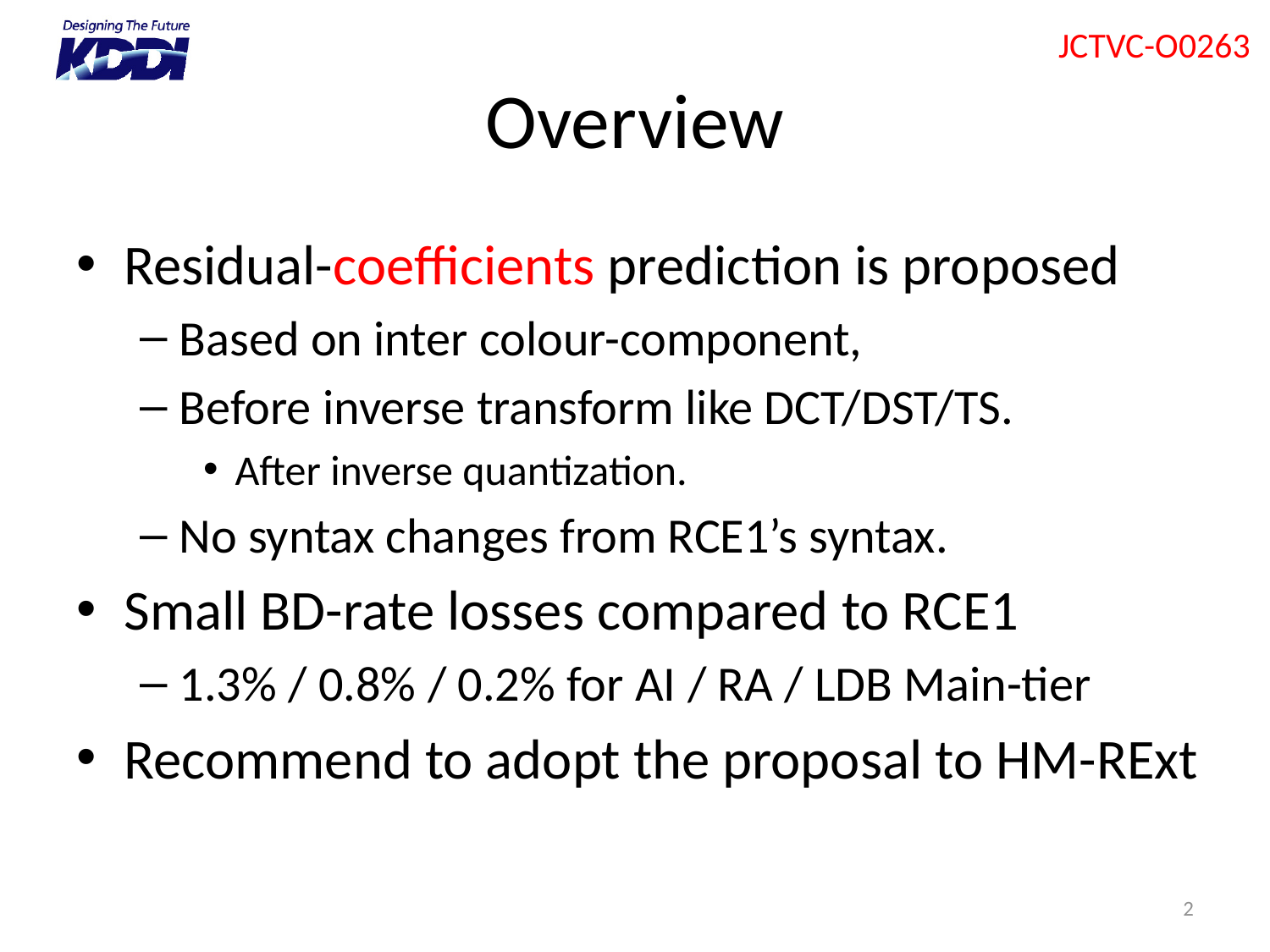

# Overview
Residual-coefficients prediction is proposed
Based on inter colour-component,
Before inverse transform like DCT/DST/TS.
After inverse quantization.
No syntax changes from RCE1’s syntax.
Small BD-rate losses compared to RCE1
1.3% / 0.8% / 0.2% for AI / RA / LDB Main-tier
Recommend to adopt the proposal to HM-RExt
2